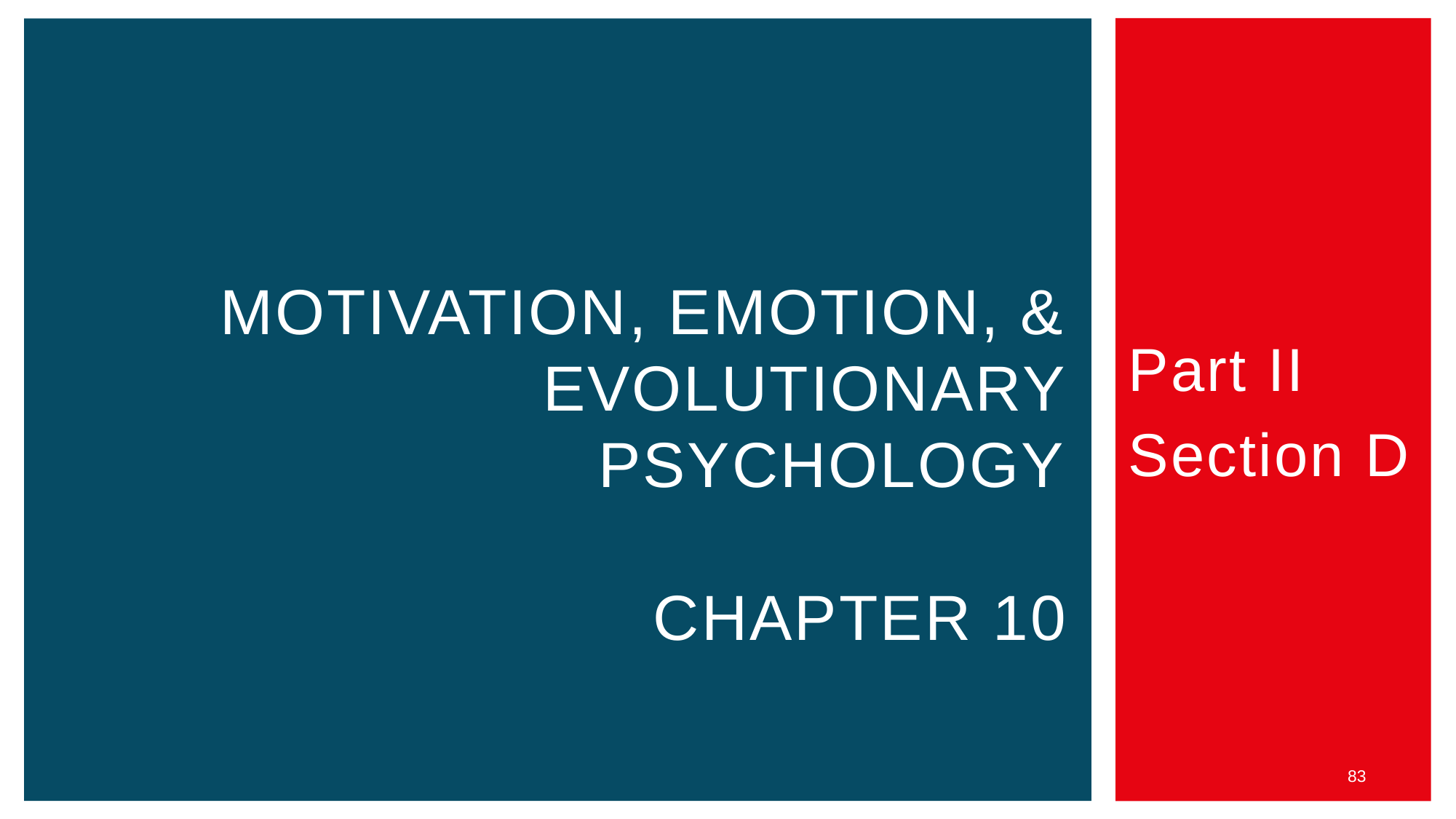

Part II
Section D
# Motivation, Emotion, & Evolutionary Psychology Chapter 10
83